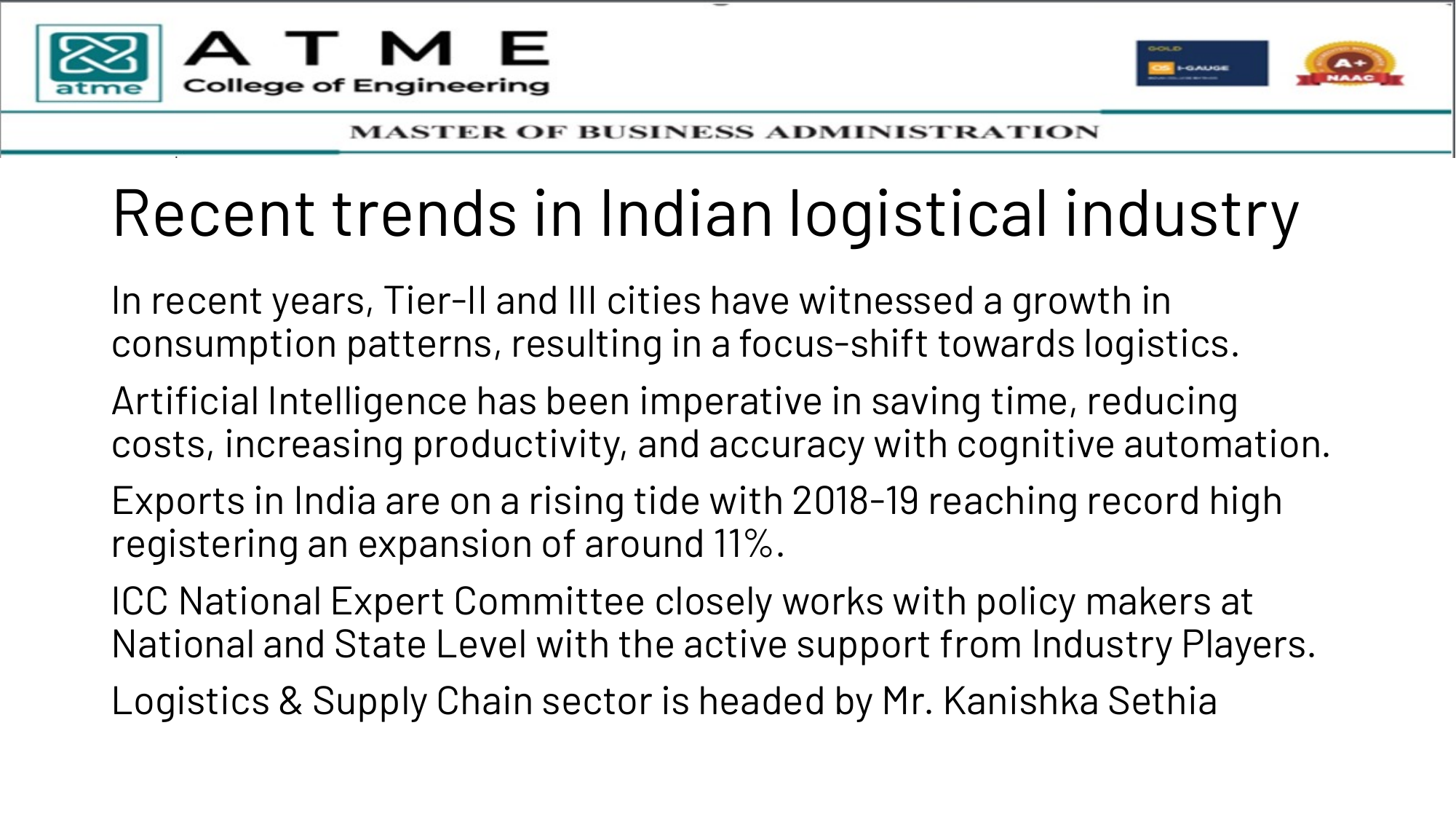

# Recent trends in Indian logistical industry
In recent years, Tier-II and III cities have witnessed a growth in consumption patterns, resulting in a focus-shift towards logistics.
Artificial Intelligence has been imperative in saving time, reducing costs, increasing productivity, and accuracy with cognitive automation.
Exports in India are on a rising tide with 2018-19 reaching record high registering an expansion of around 11%.
ICC National Expert Committee closely works with policy makers at National and State Level with the active support from Industry Players.
Logistics & Supply Chain sector is headed by Mr. Kanishka Sethia